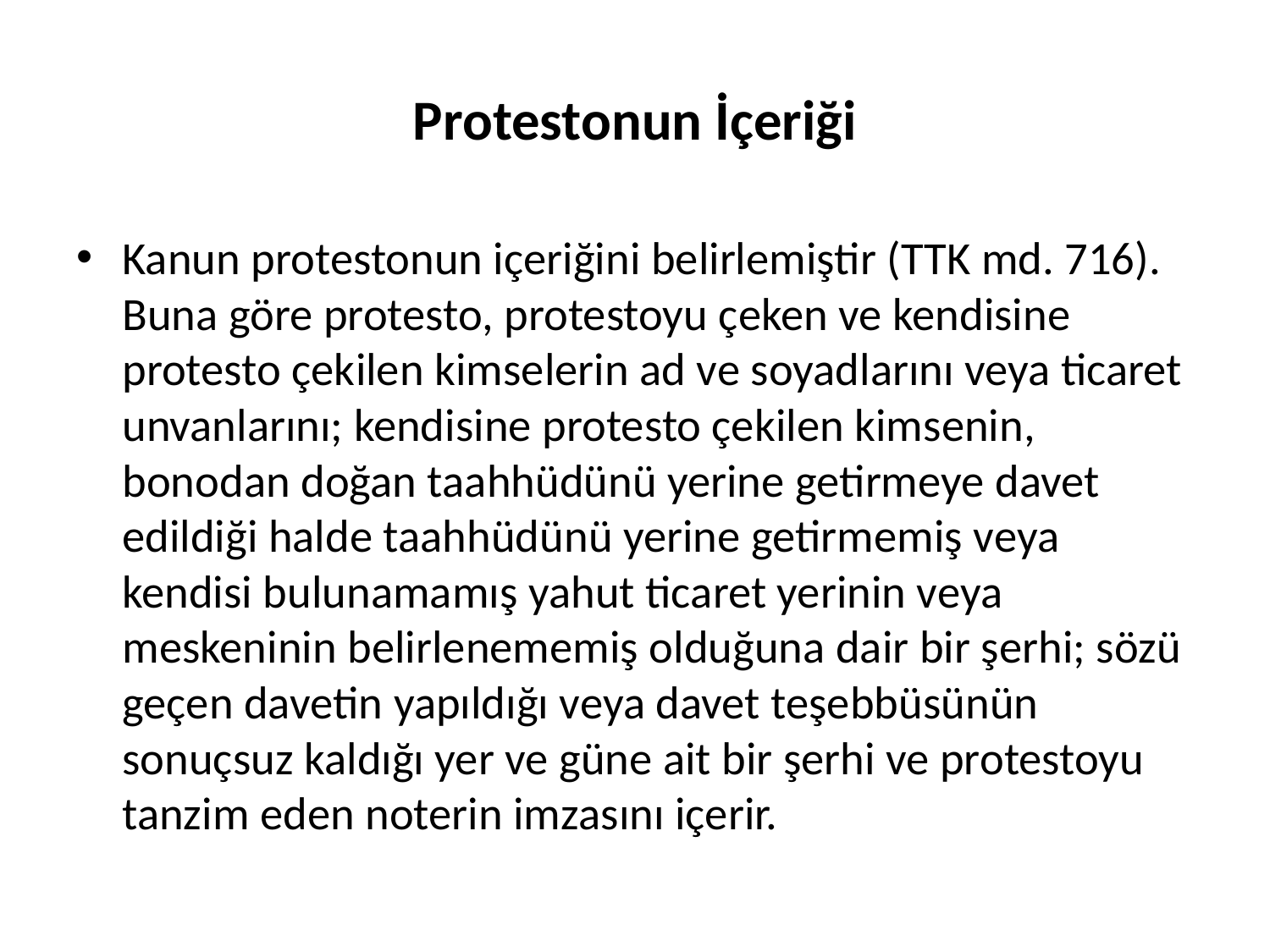

# Protestonun İçeriği
Kanun protestonun içeriğini belirlemiştir (TTK md. 716). Buna göre protesto, protestoyu çeken ve kendisine protesto çekilen kimselerin ad ve soyadlarını veya ticaret unvanlarını; kendisine protesto çekilen kimsenin, bonodan doğan taahhüdünü yerine getirmeye davet edildiği halde taahhüdünü yerine getirmemiş veya kendisi bulunamamış yahut ticaret yerinin veya meskeninin belirlenememiş olduğuna dair bir şerhi; sözü geçen davetin yapıldığı veya davet teşebbüsünün sonuçsuz kaldığı yer ve güne ait bir şerhi ve protestoyu tanzim eden noterin imzasını içerir.